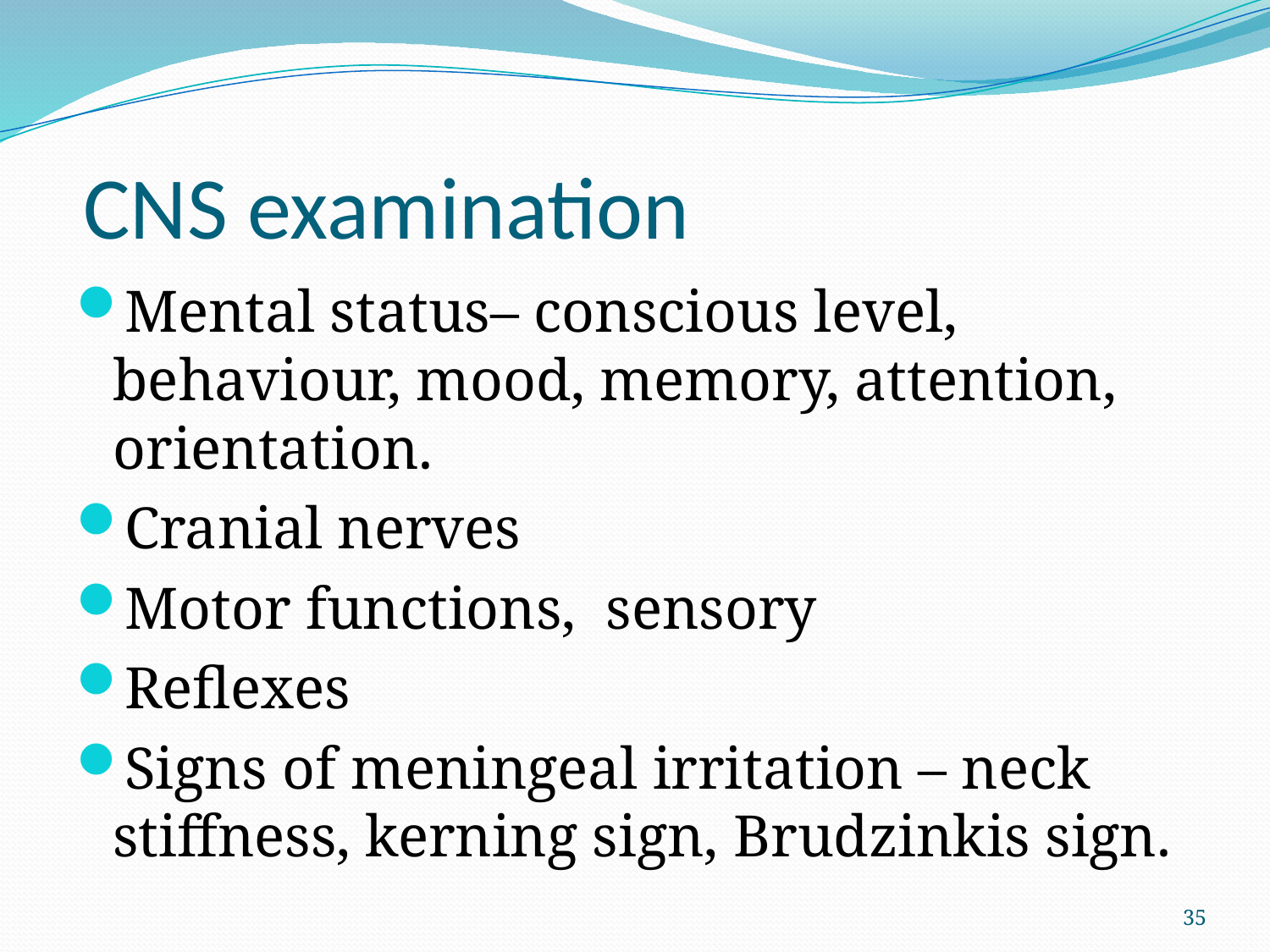

# CNS examination
Mental status– conscious level, behaviour, mood, memory, attention, orientation.
Cranial nerves
Motor functions,  sensory
Reflexes
Signs of meningeal irritation – neck stiffness, kerning sign, Brudzinkis sign.

35